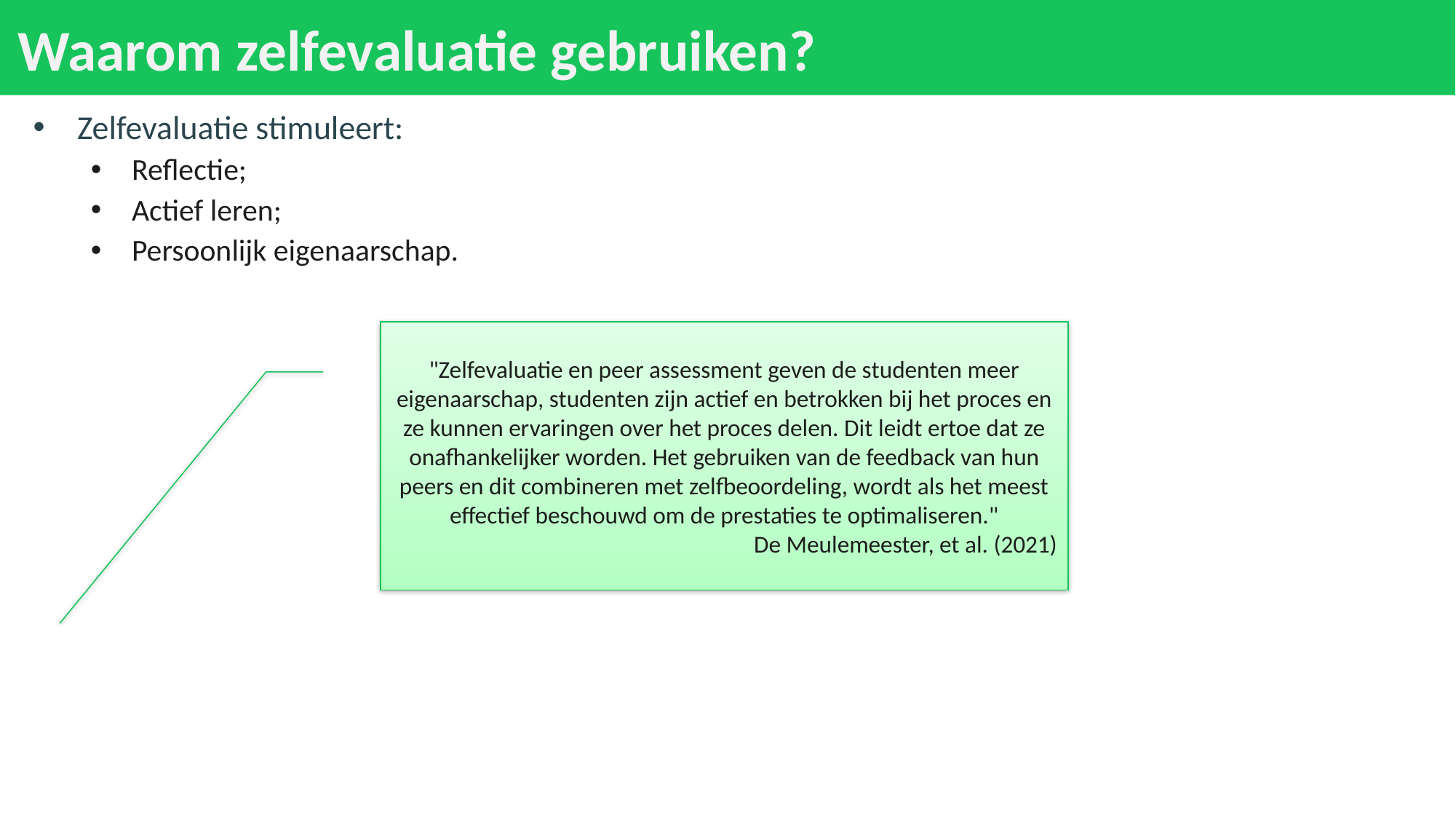

# Waarom zelfevaluatie gebruiken?
Zelfevaluatie stimuleert:
Reflectie;
Actief leren;
Persoonlijk eigenaarschap.

"Zelfevaluatie en peer assessment geven de studenten meer eigenaarschap, studenten zijn actief en betrokken bij het proces en ze kunnen ervaringen over het proces delen. Dit leidt ertoe dat ze onafhankelijker worden. Het gebruiken van de feedback van hun peers en dit combineren met zelfbeoordeling, wordt als het meest effectief beschouwd om de prestaties te optimaliseren."
De Meulemeester, et al. (2021)